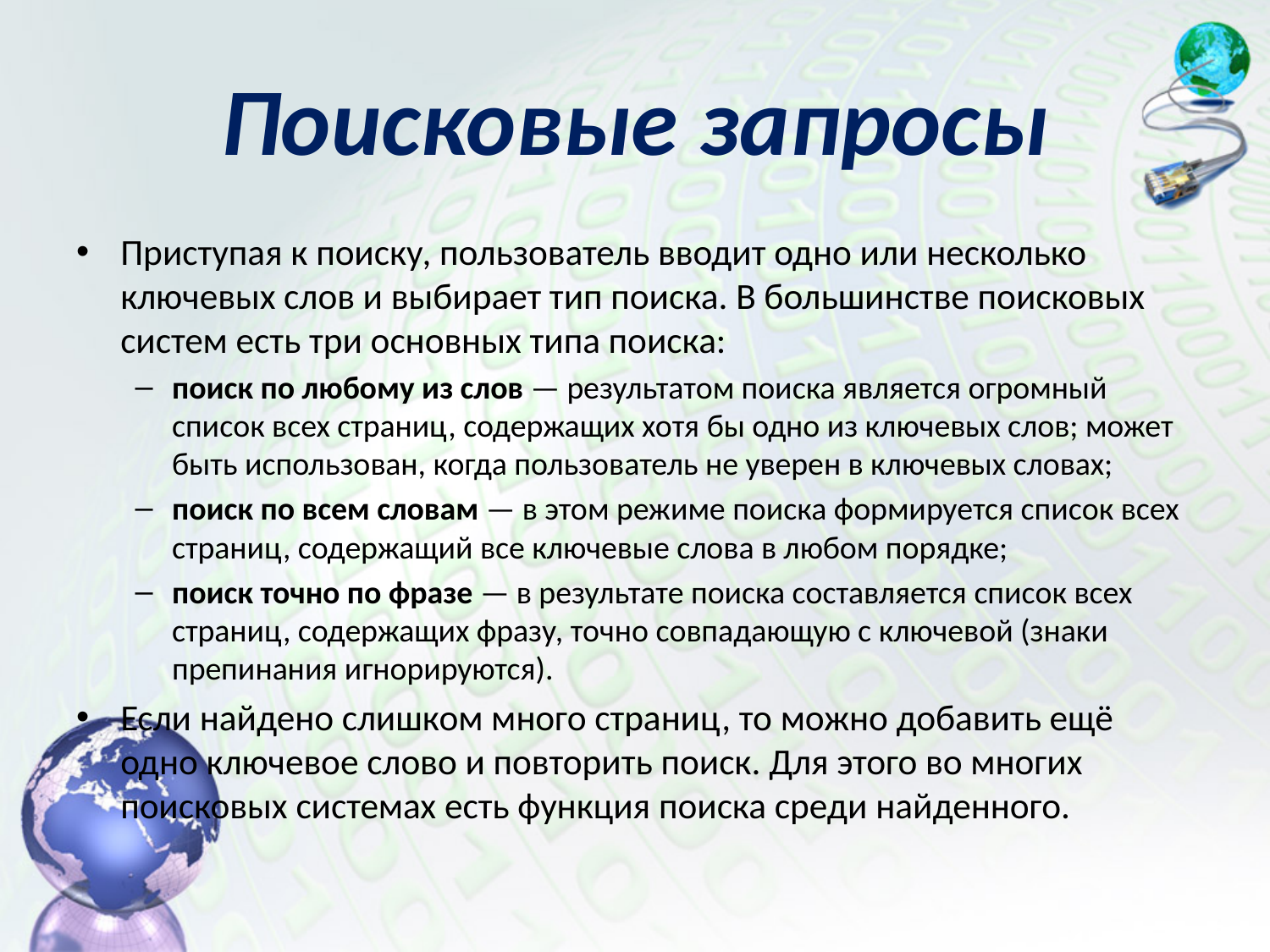

# Поисковые запросы
Приступая к поиску, пользователь вводит одно или несколько ключевых слов и выбирает тип поиска. В большинстве поисковых систем есть три основных типа поиска:
поиск по любому из слов — результатом поиска является огромный список всех страниц, содержащих хотя бы одно из ключевых слов; может быть использован, когда пользователь не уверен в ключевых словах;
поиск по всем словам — в этом режиме поиска формируется список всех страниц, содержащий все ключевые слова в любом порядке;
поиск точно по фразе — в результате поиска составляется список всех страниц, содержащих фразу, точно совпадающую с ключевой (знаки препинания игнорируются).
Если найдено слишком много страниц, то можно добавить ещё одно ключевое слово и повторить поиск. Для этого во многих поисковых системах есть функция поиска среди найденного.